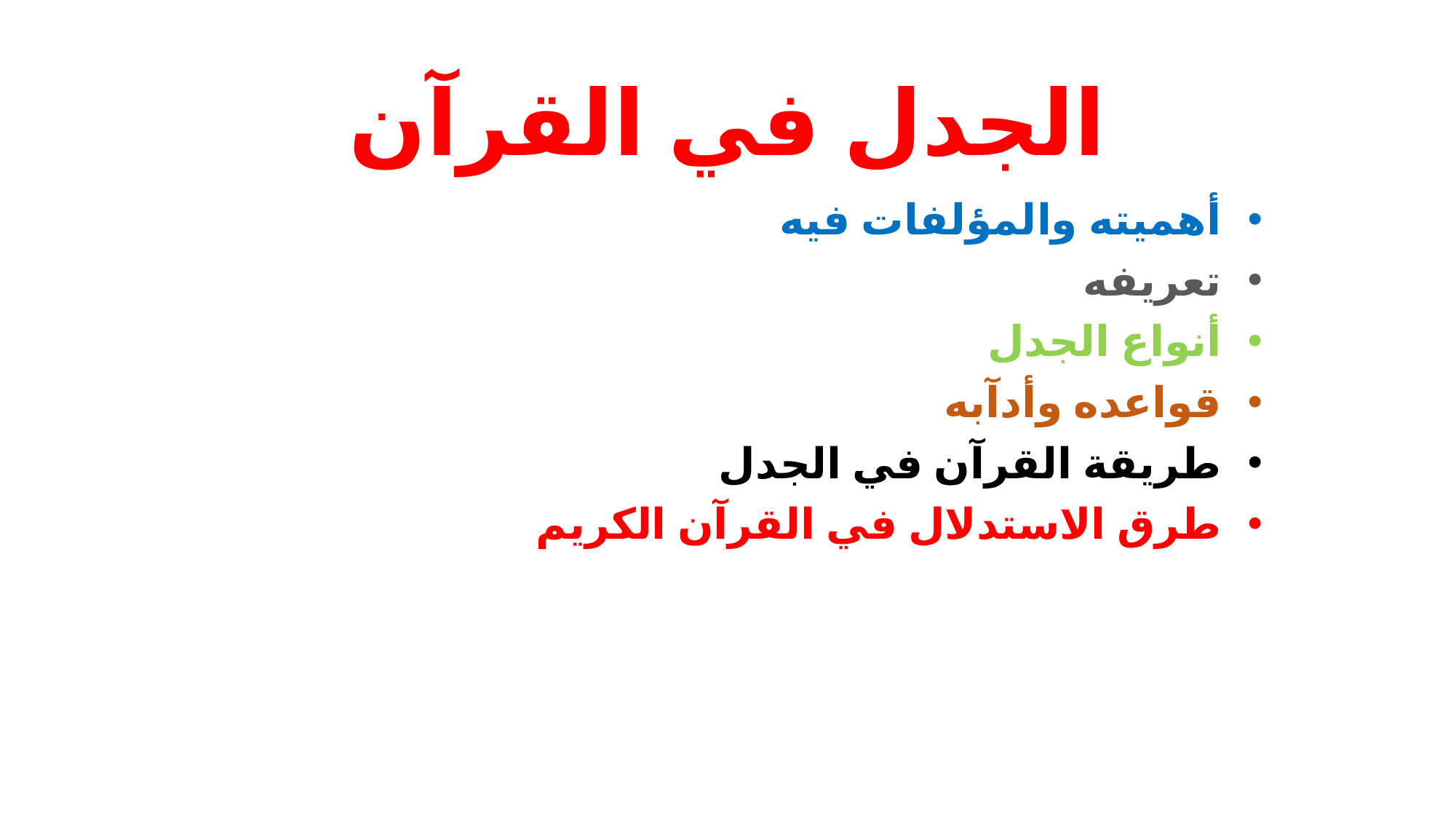

# الجدل في القرآن
أهميته والمؤلفات فيه
تعريفه
أنواع الجدل
قواعده وأدآبه
طريقة القرآن في الجدل
طرق الاستدلال في القرآن الكريم